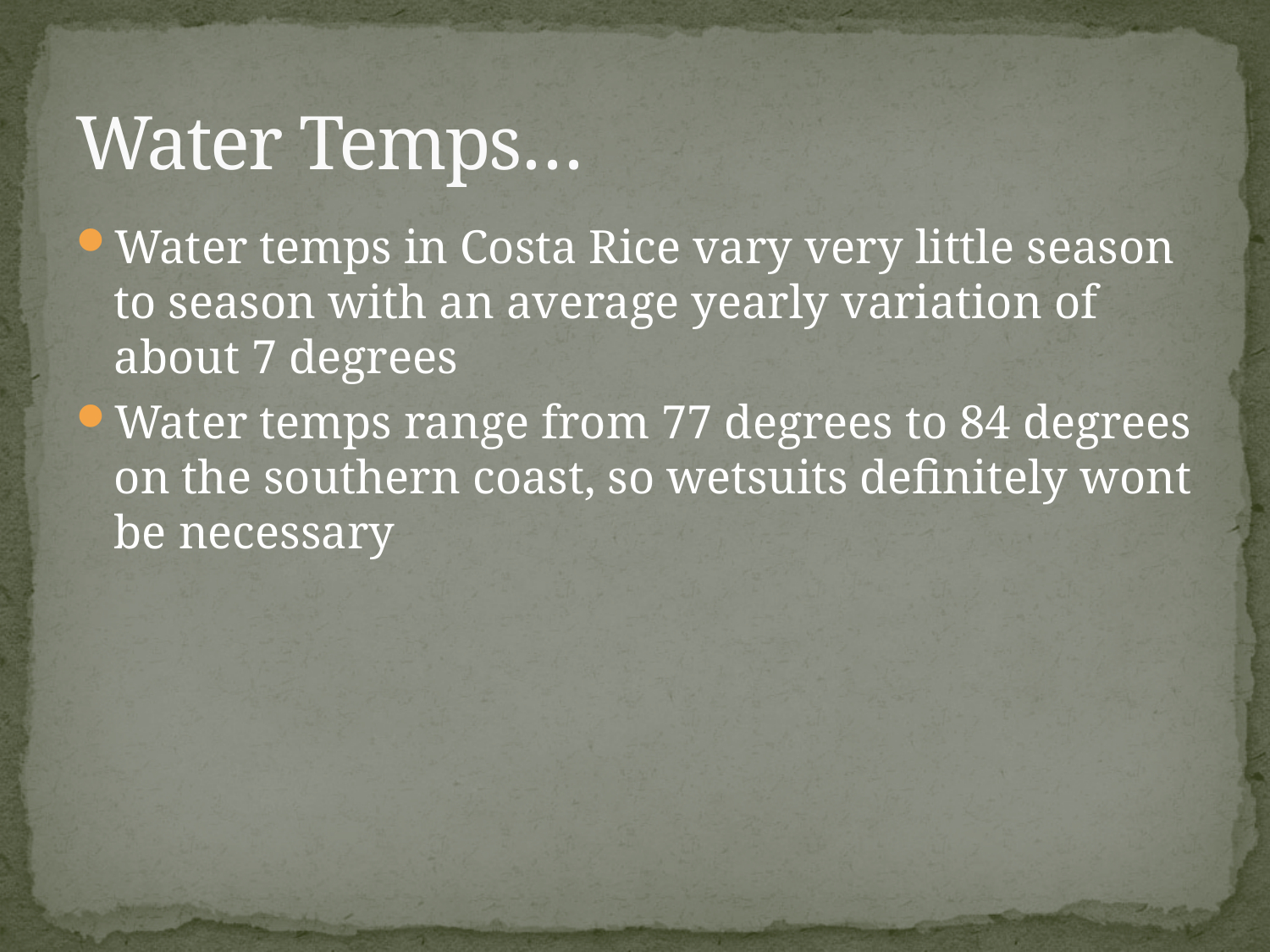

# Water Temps…
Water temps in Costa Rice vary very little season to season with an average yearly variation of about 7 degrees
Water temps range from 77 degrees to 84 degrees on the southern coast, so wetsuits definitely wont be necessary